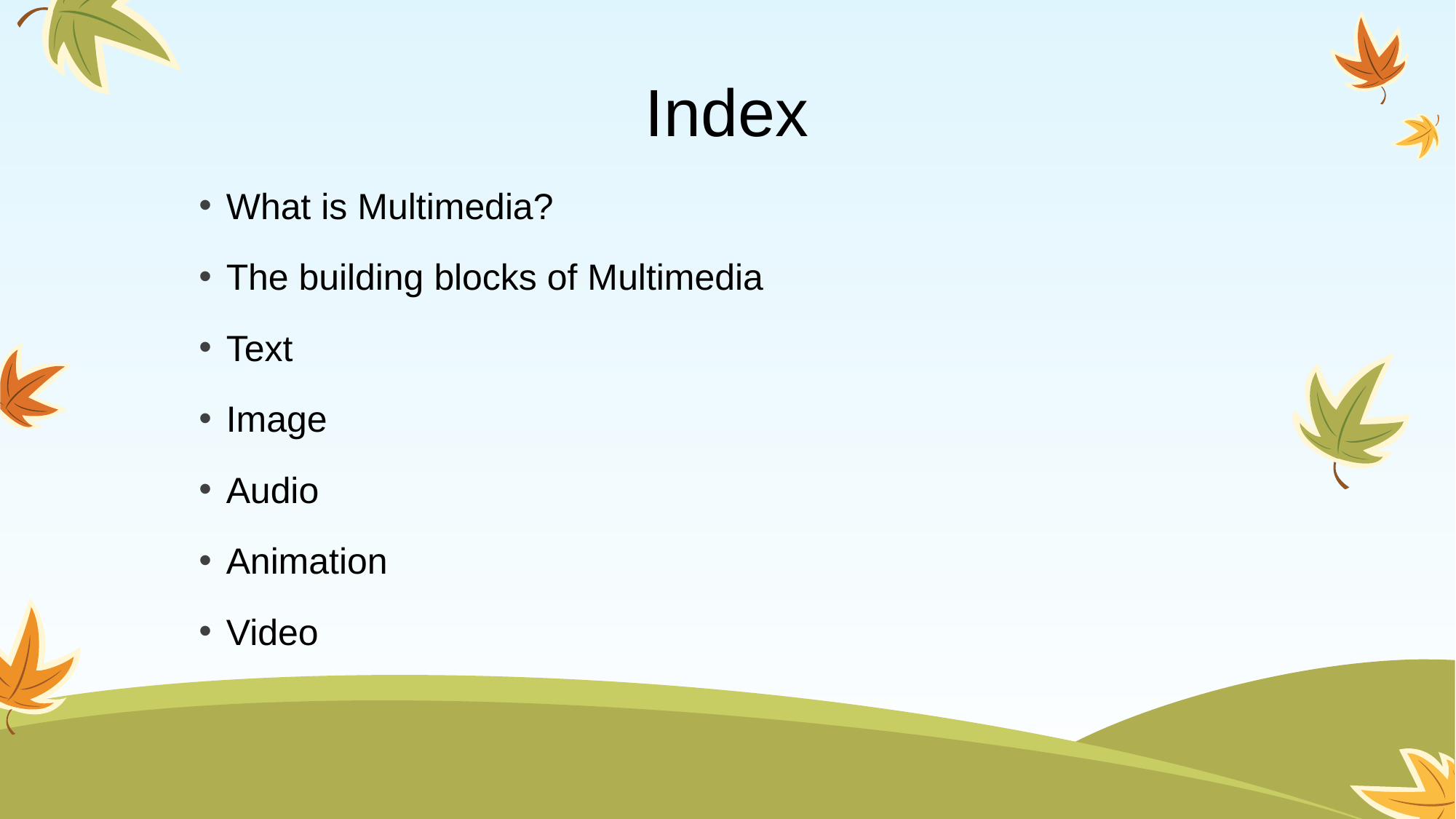

# Index
What is Multimedia?
The building blocks of Multimedia
Text
Image
Audio
Animation
Video